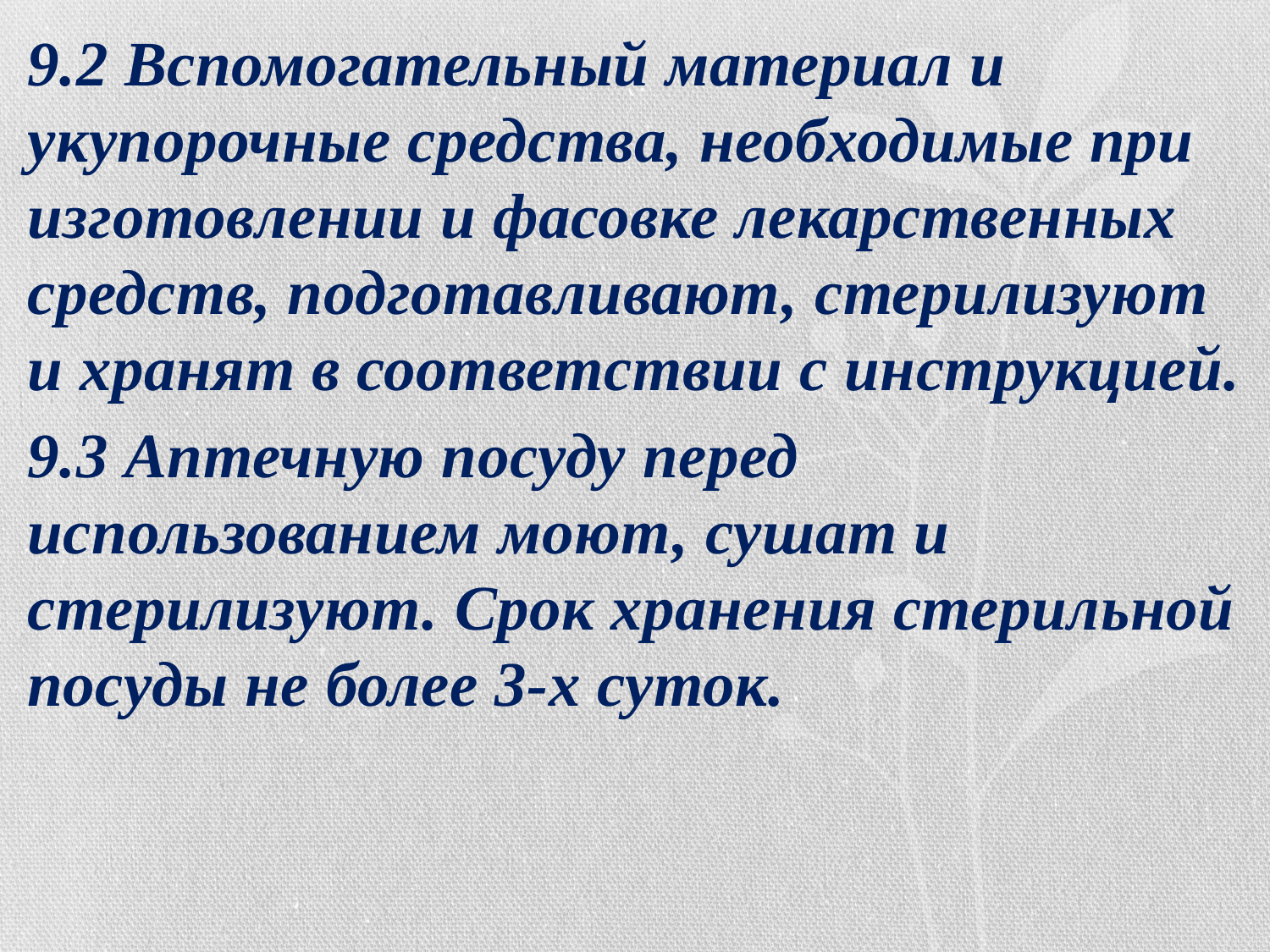

9.2 Вспомогательный материал и укупорочные средства, необходимые при изготовлении и фасовке лекарственных средств, подготавливают, стерилизуют и хранят в соответствии с инструкцией.
9.3 Аптечную посуду перед использованием моют, сушат и стерилизуют. Срок хранения стерильной посуды не более 3-х суток.